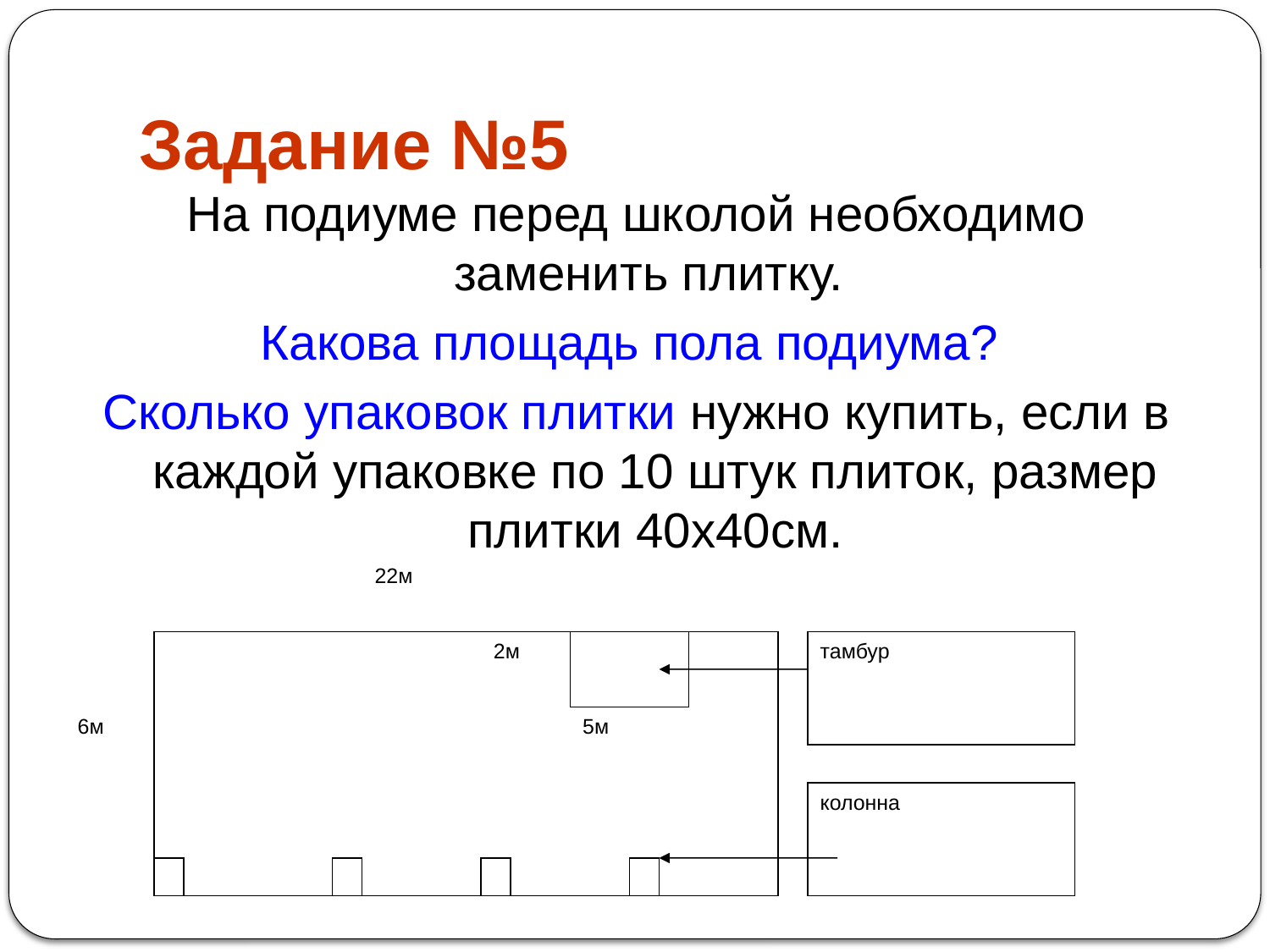

# Задание №5
На подиуме перед школой необходимо заменить плитку.
Какова площадь пола подиума?
Сколько упаковок плитки нужно купить, если в каждой упаковке по 10 штук плиток, размер плитки 40х40см.
22м

2м
тамбур

6м
5м
колонна